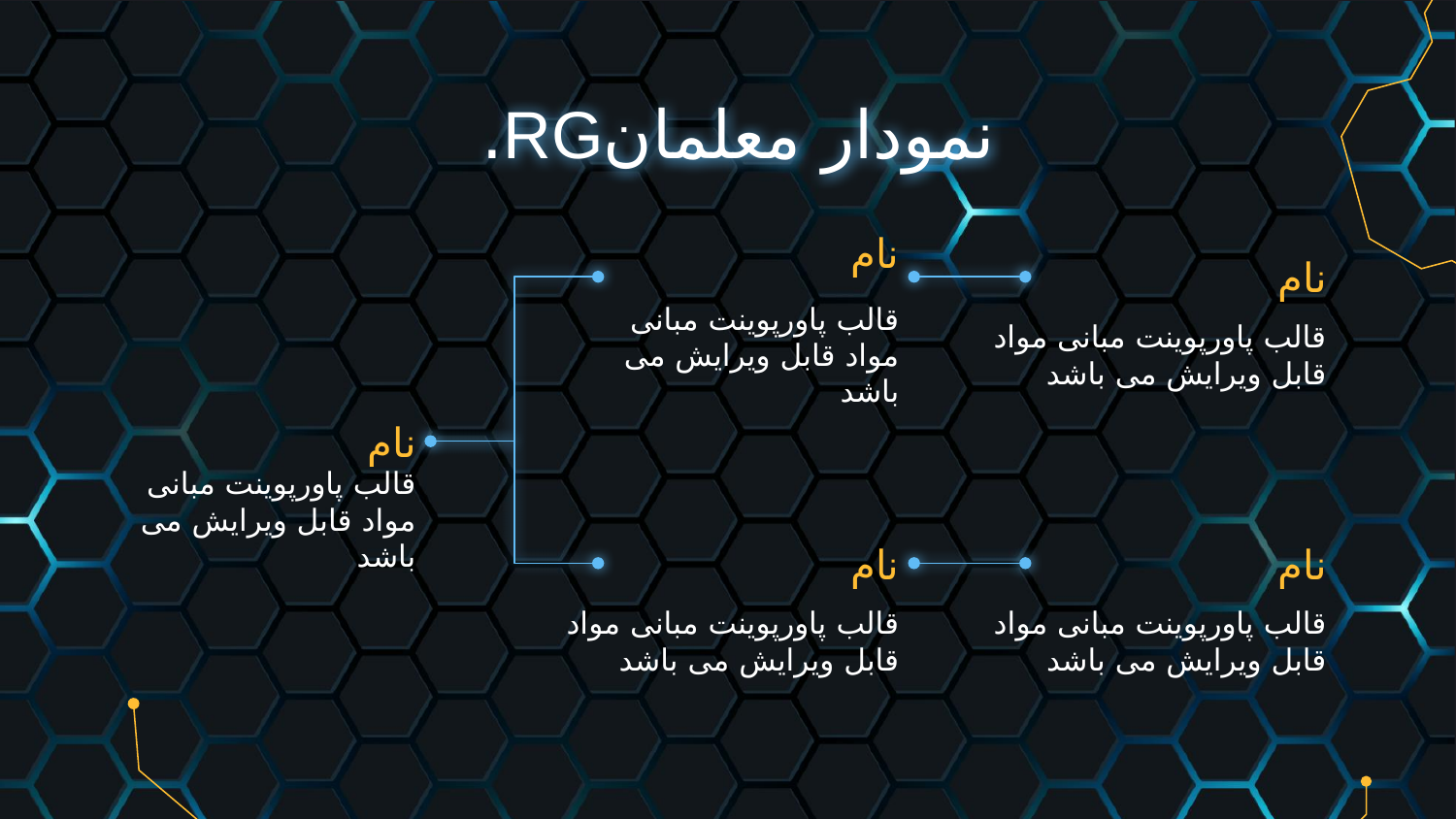

# نمودار معلمانRG.
نام

نام
قالب پاورپوینت مبانی مواد قابل ویرایش می باشد
قالب پاورپوینت مبانی مواد قابل ویرایش می باشد
نام
قالب پاورپوینت مبانی مواد قابل ویرایش می باشد
نام
نام
قالب پاورپوینت مبانی مواد قابل ویرایش می باشد
قالب پاورپوینت مبانی مواد قابل ویرایش می باشد